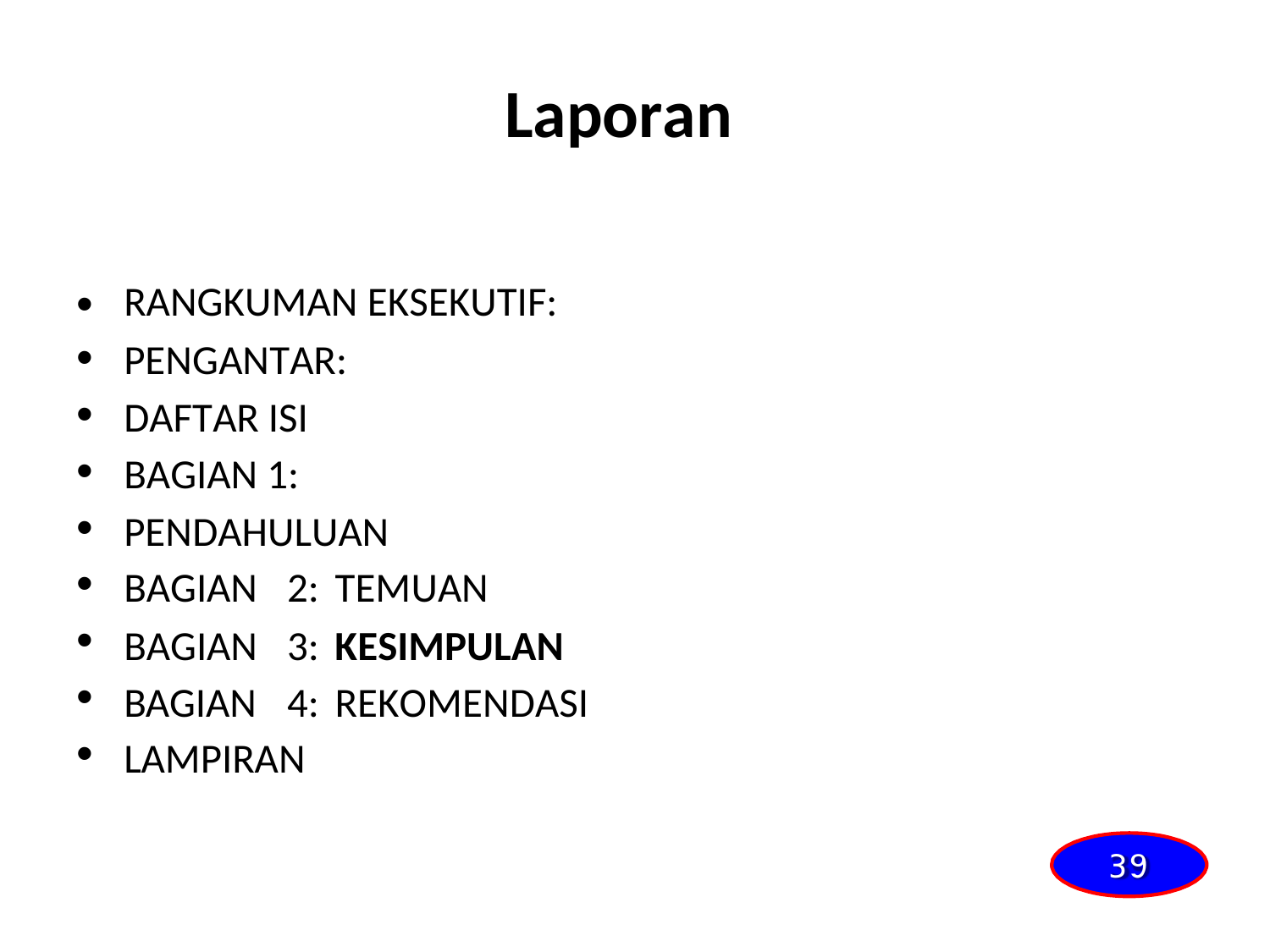

Laporan
•
•
•
•
•
•
•
•
•
RANGKUMAN EKSEKUTIF:
PENGANTAR:
DAFTAR ISI
BAGIAN 1:
PENDAHULUAN
BAGIAN
BAGIAN
BAGIAN
2:
3:
4:
TEMUAN
KESIMPULAN
REKOMENDASI
LAMPIRAN

39